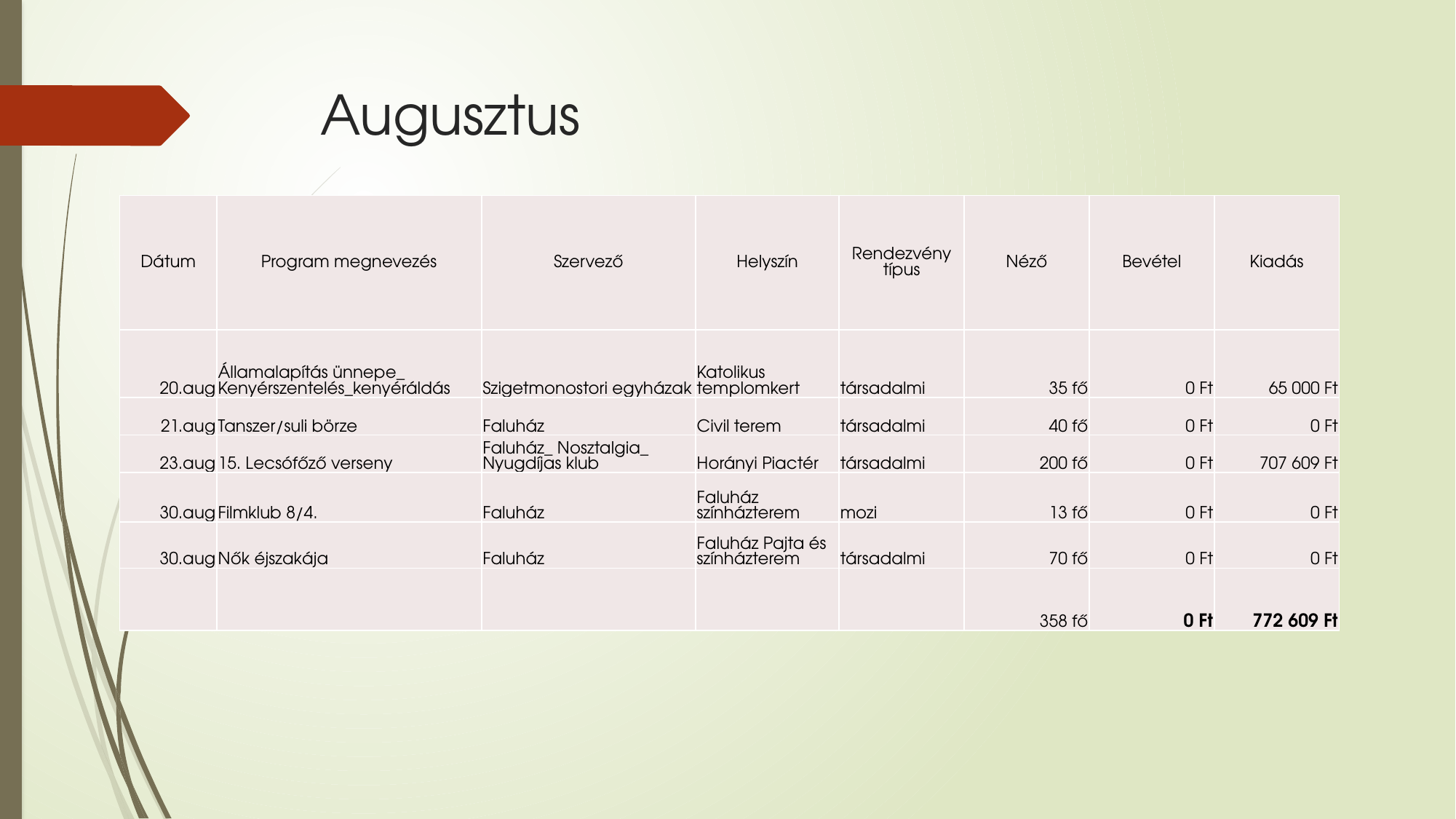

# Augusztus
| Dátum | Program megnevezés | Szervező | Helyszín | Rendezvény típus | Néző | Bevétel | Kiadás |
| --- | --- | --- | --- | --- | --- | --- | --- |
| 20.aug | Államalapítás ünnepe\_ Kenyérszentelés\_kenyéráldás | Szigetmonostori egyházak | Katolikus templomkert | társadalmi | 35 fő | 0 Ft | 65 000 Ft |
| 21.aug | Tanszer/suli börze | Faluház | Civil terem | társadalmi | 40 fő | 0 Ft | 0 Ft |
| 23.aug | 15. Lecsófőző verseny | Faluház\_ Nosztalgia\_ Nyugdíjas klub | Horányi Piactér | társadalmi | 200 fő | 0 Ft | 707 609 Ft |
| 30.aug | Filmklub 8/4. | Faluház | Faluház színházterem | mozi | 13 fő | 0 Ft | 0 Ft |
| 30.aug | Nők éjszakája | Faluház | Faluház Pajta és színházterem | társadalmi | 70 fő | 0 Ft | 0 Ft |
|  |  |  |  |  | 358 fő | 0 Ft | 772 609 Ft |